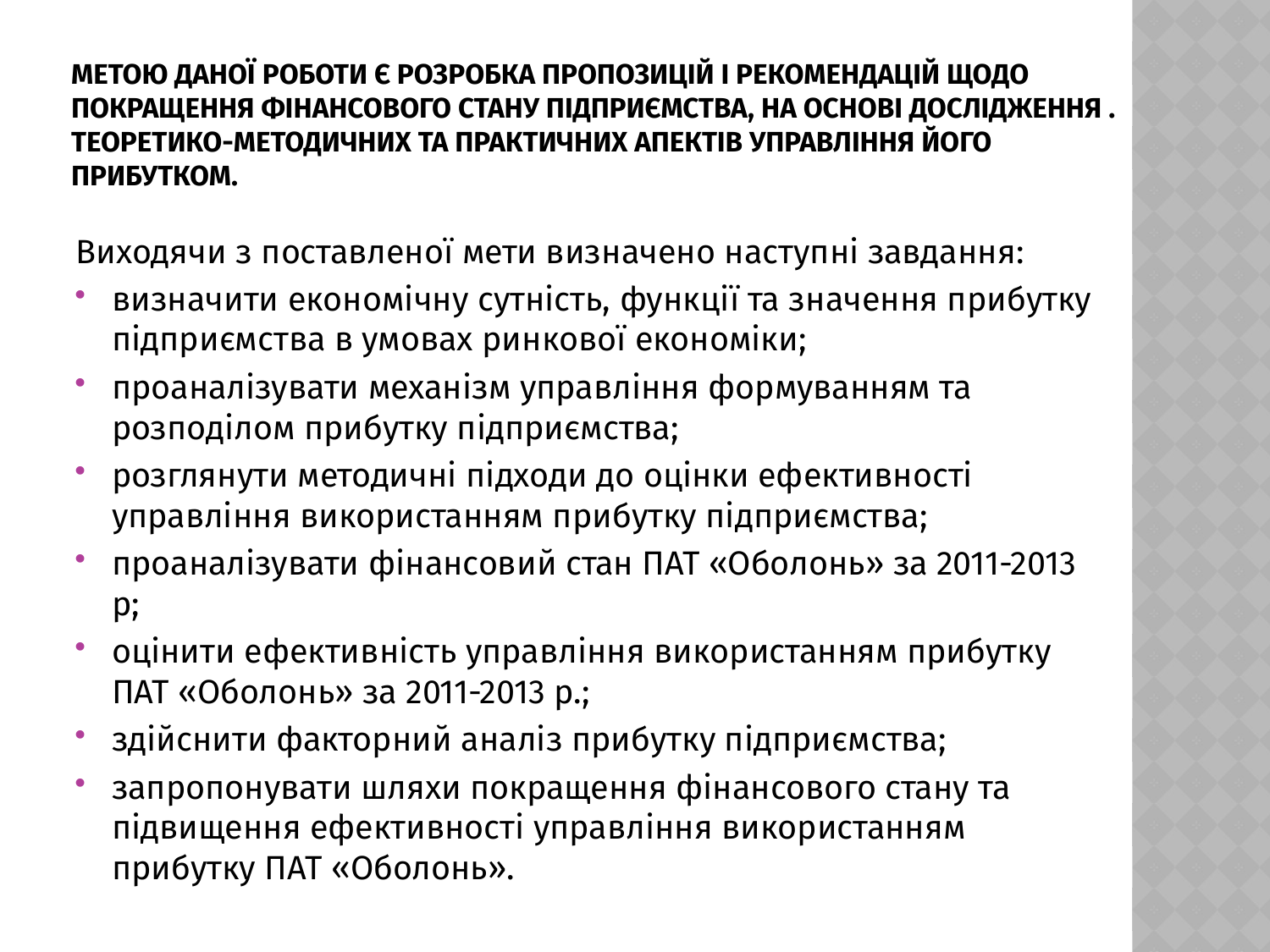

# Метою даної роботи є розробка пропозицій і рекомендацій щодо покращення фінансового стану підприємства, на основі дослідження . теоретико-методичних та практичних апектів управління його прибутком.
Виходячи з поставленої мети визначено наступні завдання:
визначити економічну сутність, функції та значення прибутку підприємства в умовах ринкової економіки;
проаналізувати механізм управління формуванням та розподілом прибутку підприємства;
розглянути методичні підходи до оцінки ефективності управління використанням прибутку підприємства;
проаналізувати фінансовий стан ПАТ «Оболонь» за 2011-2013 р;
оцінити ефективність управління використанням прибутку ПАТ «Оболонь» за 2011-2013 р.;
здійснити факторний аналіз прибутку підприємства;
запропонувати шляхи покращення фінансового стану та підвищення ефективності управління використанням прибутку ПАТ «Оболонь».